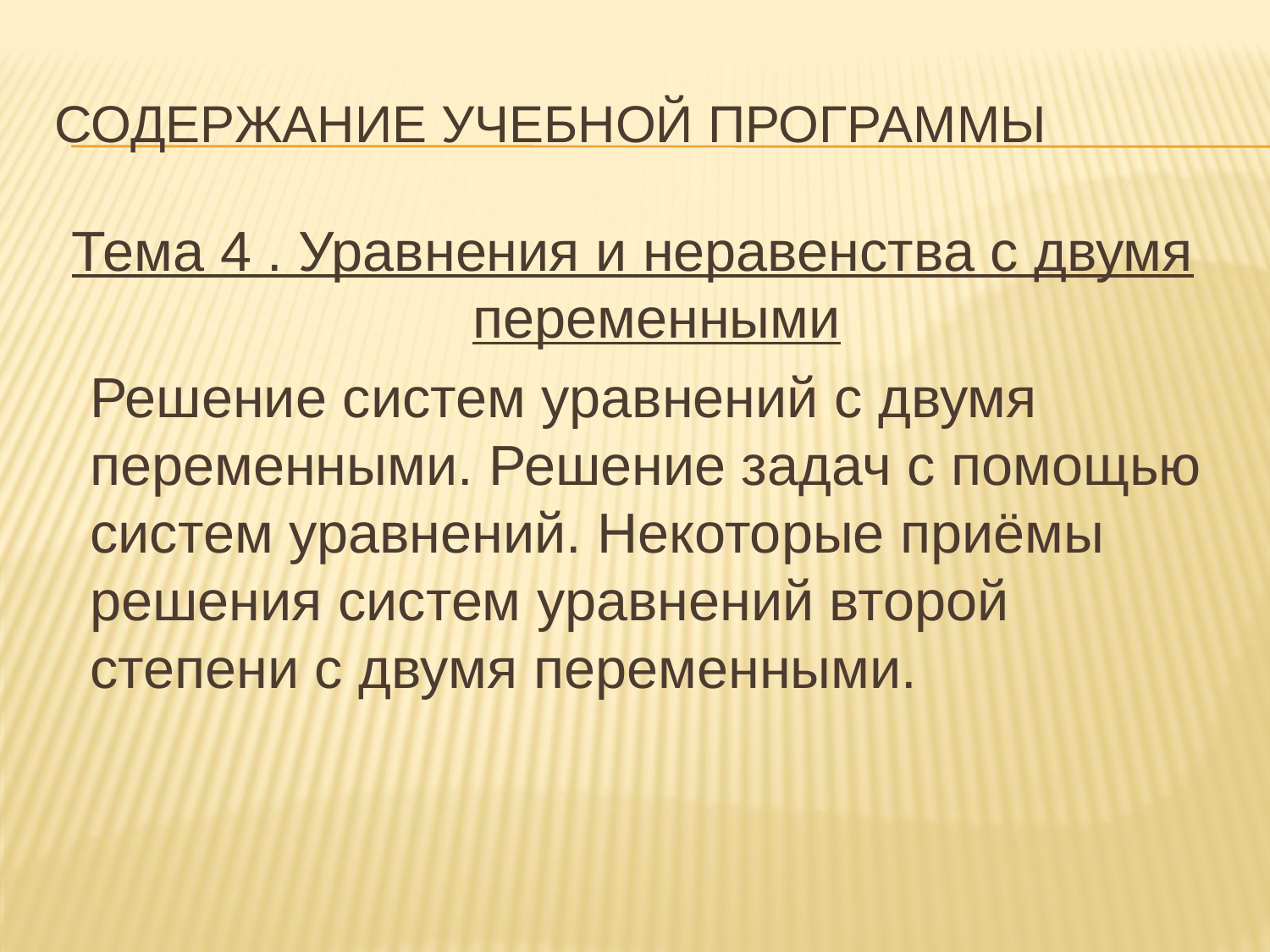

# Содержание учебной программы
Тема 4 . Уравнения и неравенства с двумя переменными
	Решение систем уравнений с двумя переменными. Решение задач с помощью систем уравнений. Некоторые приёмы решения систем уравнений второй степени с двумя переменными.